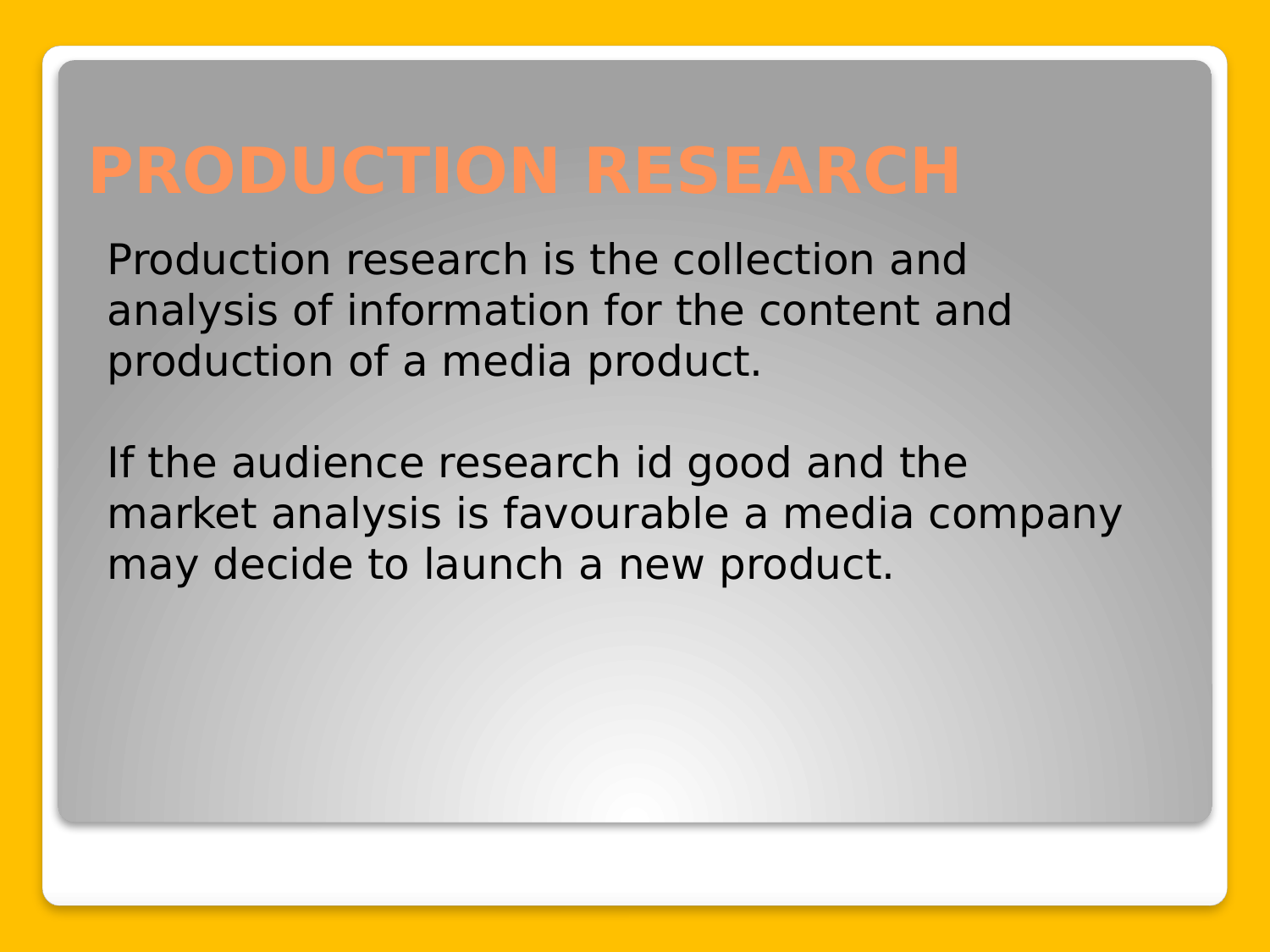

# PRODUCTION RESEARCH
Production research is the collection and analysis of information for the content and production of a media product.

If the audience research id good and the market analysis is favourable a media company may decide to launch a new product.